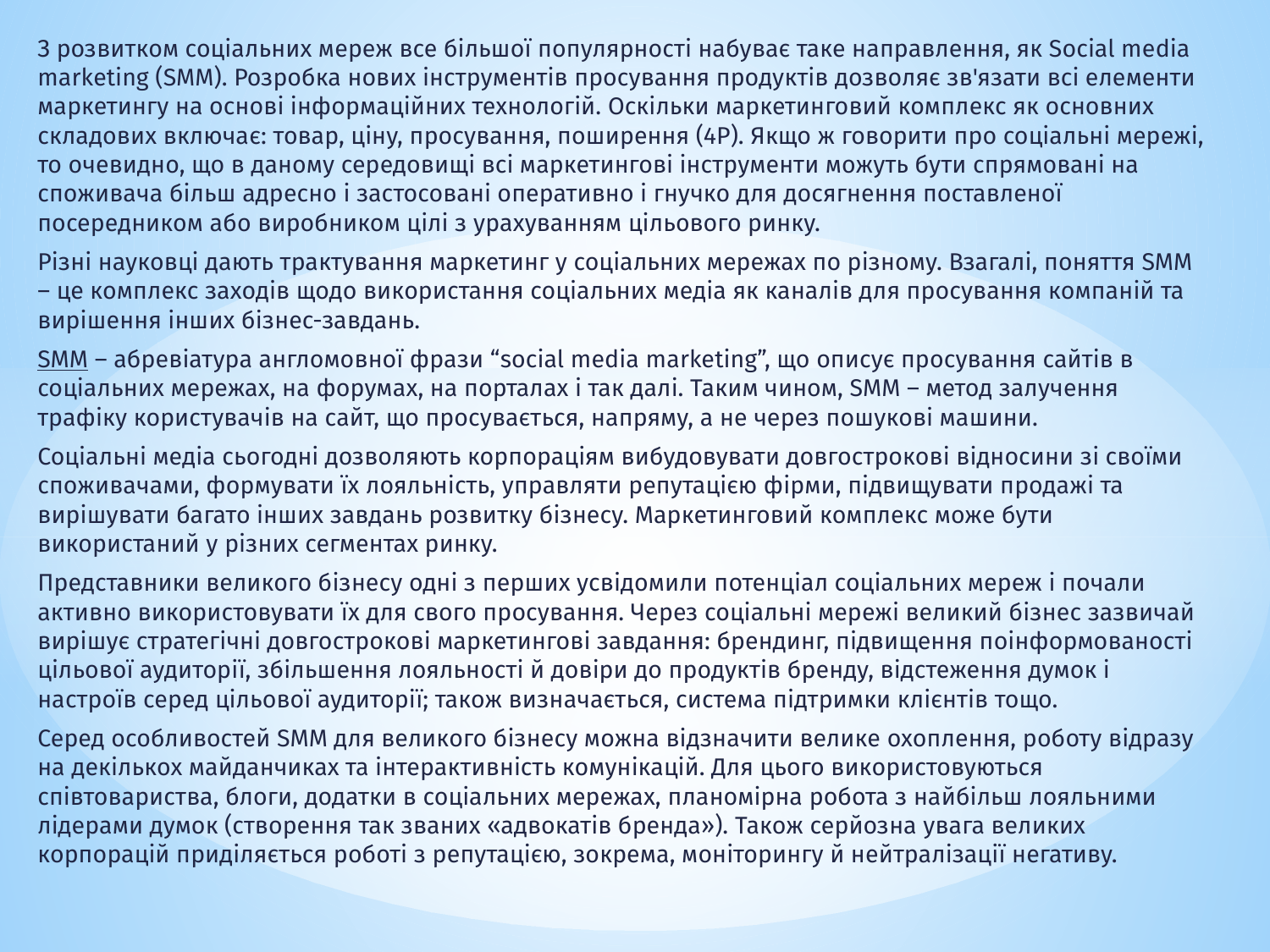

З розвитком соціальних мереж все більшої популярності набуває таке направлення, як Social media marketing (SMM). Розробка нових інструментів просування продуктів дозволяє зв'язати всі елементи маркетингу на основі інформаційних технологій. Оскільки маркетинговий комплекс як основних складових включає: товар, ціну, просування, поширення (4Р). Якщо ж говорити про соціальні мережі, то очевидно, що в даному середовищі всі маркетингові інструменти можуть бути спрямовані на споживача більш адресно і застосовані оперативно і гнучко для досягнення поставленої посередником або виробником цілі з урахуванням цільового ринку.
Різні науковці дають трактування маркетинг у соціальних мережах по різному. Взагалі, поняття SMM – це комплекс заходів щодо використання соціальних медіа як каналів для просування компаній та вирішення інших бізнес-завдань.
SMM – абревіатура англомовної фрази “social media marketing”, що описує просування сайтів в соціальних мережах, на форумах, на порталах і так далі. Таким чином, SMM – метод залучення трафіку користувачів на сайт, що просувається, напряму, а не через пошукові машини.
Соціальні медіа сьогодні дозволяють корпораціям вибудовувати довгострокові відносини зі своїми споживачами, формувати їх лояльність, управляти репутацією фірми, підвищувати продажі та вирішувати багато інших завдань розвитку бізнесу. Маркетинговий комплекс може бути використаний у різних сегментах ринку.
Представники великого бізнесу одні з перших усвідомили потенціал соціальних мереж і почали активно використовувати їх для свого просування. Через соціальні мережі великий бізнес зазвичай вирішує стратегічні довгострокові маркетингові завдання: брендинг, підвищення поінформованості цільової аудиторії, збільшення лояльності й довіри до продуктів бренду, відстеження думок і настроїв серед цільової аудиторії; також визначається, система підтримки клієнтів тощо.
Серед особливостей SMM для великого бізнесу можна відзначити велике охоплення, роботу відразу на декількох майданчиках та інтерактивність комунікацій. Для цього використовуються співтовариства, блоги, додатки в соціальних мережах, планомірна робота з найбільш лояльними лідерами думок (створення так званих «адвокатів бренда»). Також серйозна увага великих корпорацій приділяється роботі з репутацією, зокрема, моніторингу й нейтралізації негативу.